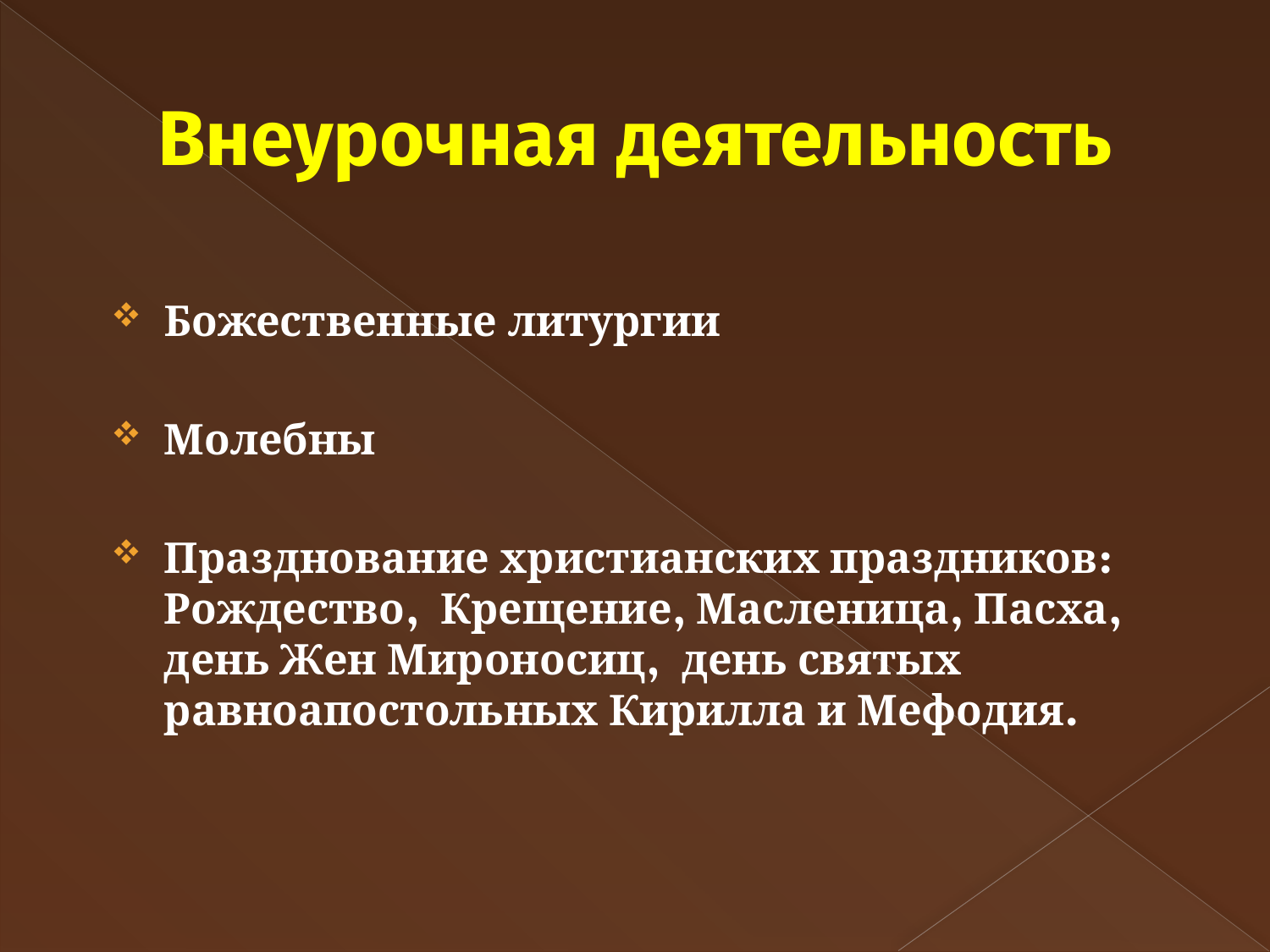

# Внеурочная деятельность
Божественные литургии

Молебны

Празднование христианских праздников: Рождество,  Крещение, Масленица, Пасха, день Жен Мироносиц,  день святых равноапостольных Кирилла и Мефодия.